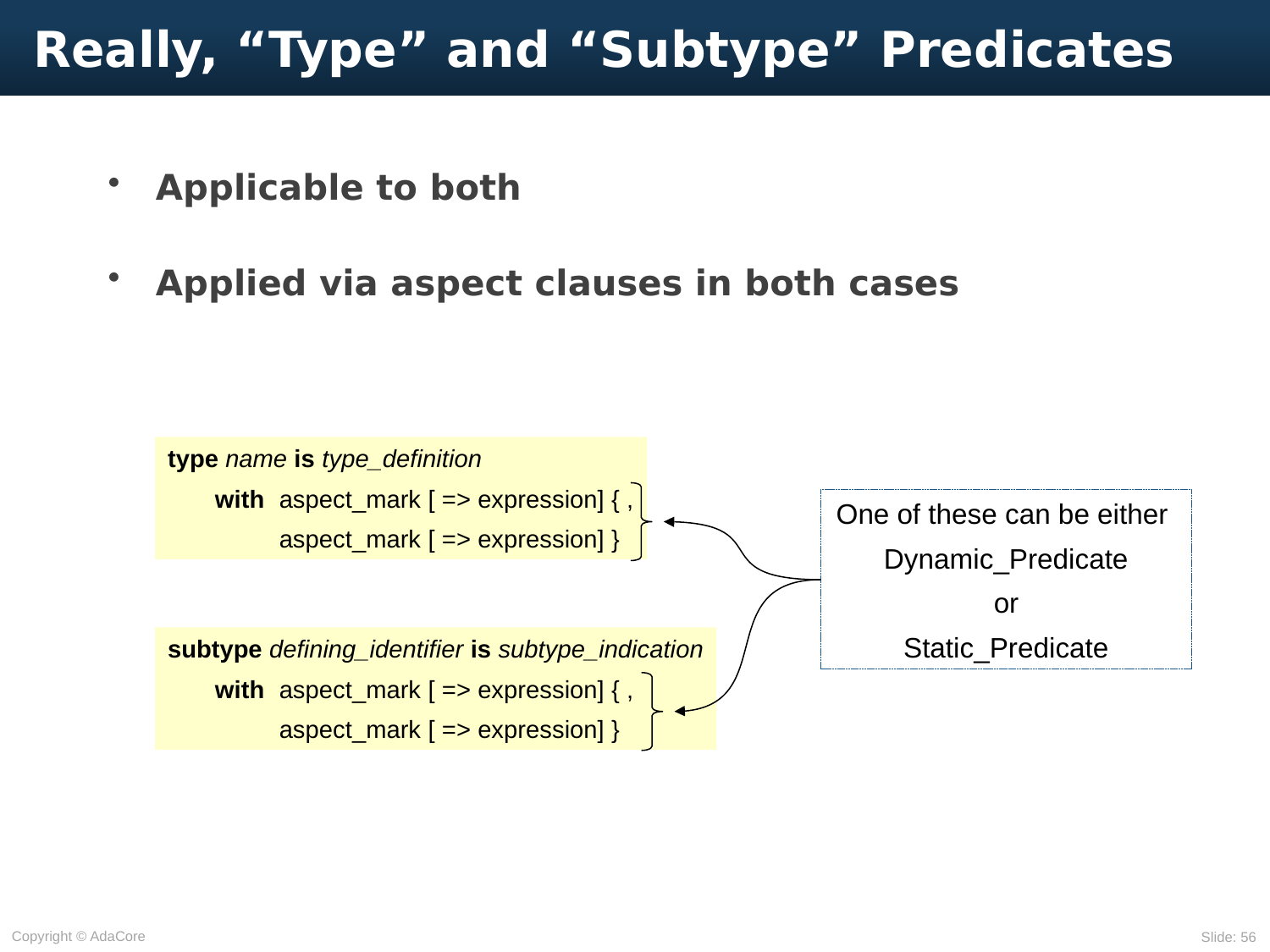

# Really, “Type” and “Subtype” Predicates
Applicable to both
Applied via aspect clauses in both cases
type name is type_definition
	with	aspect_mark [ => expression] { ,
		aspect_mark [ => expression] }

One of these can be either
Dynamic_Predicate
or
Static_Predicate
subtype defining_identifier is subtype_indication
	with	aspect_mark [ => expression] { ,
		aspect_mark [ => expression] }